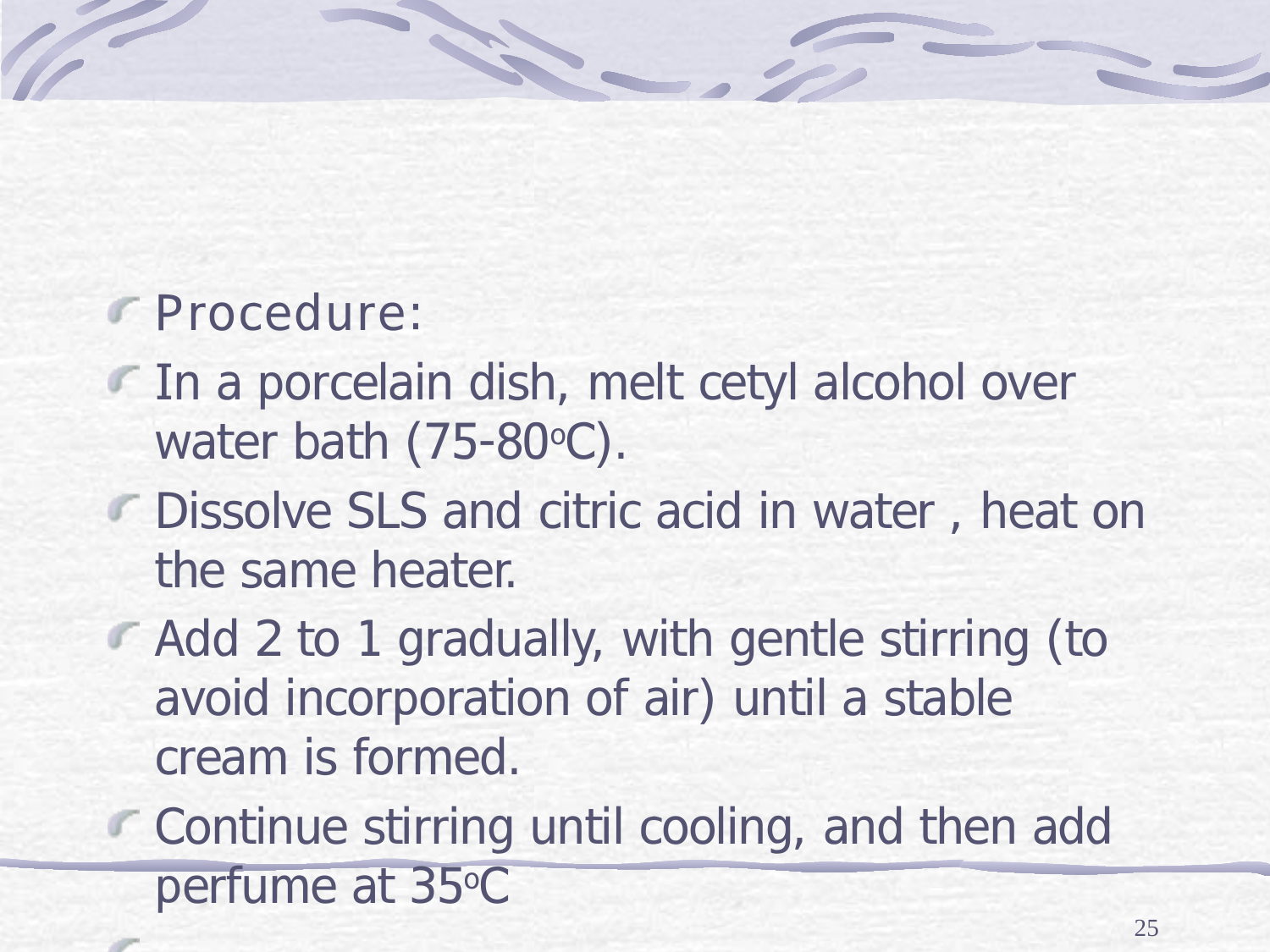

#
Procedure:
In a porcelain dish, melt cetyl alcohol over water bath (75-80oC).
Dissolve SLS and citric acid in water , heat on the same heater.
Add 2 to 1 gradually, with gentle stirring (to avoid incorporation of air) until a stable cream is formed.
Continue stirring until cooling, and then add perfume at 35oC

25